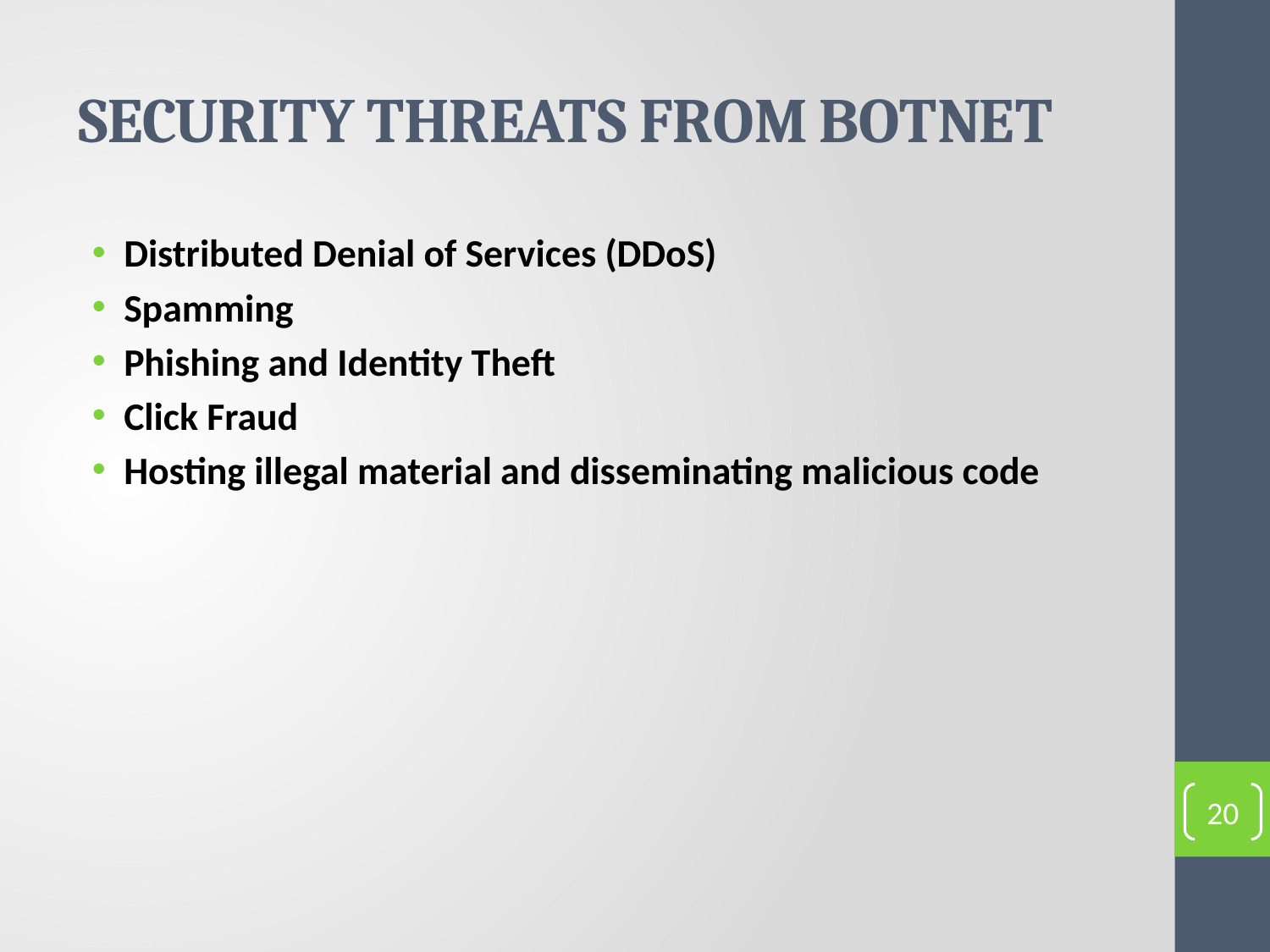

# SECURITY THREATS FROM BOTNET
Distributed Denial of Services (DDoS)
Spamming
Phishing and Identity Theft
Click Fraud
Hosting illegal material and disseminating malicious code

20